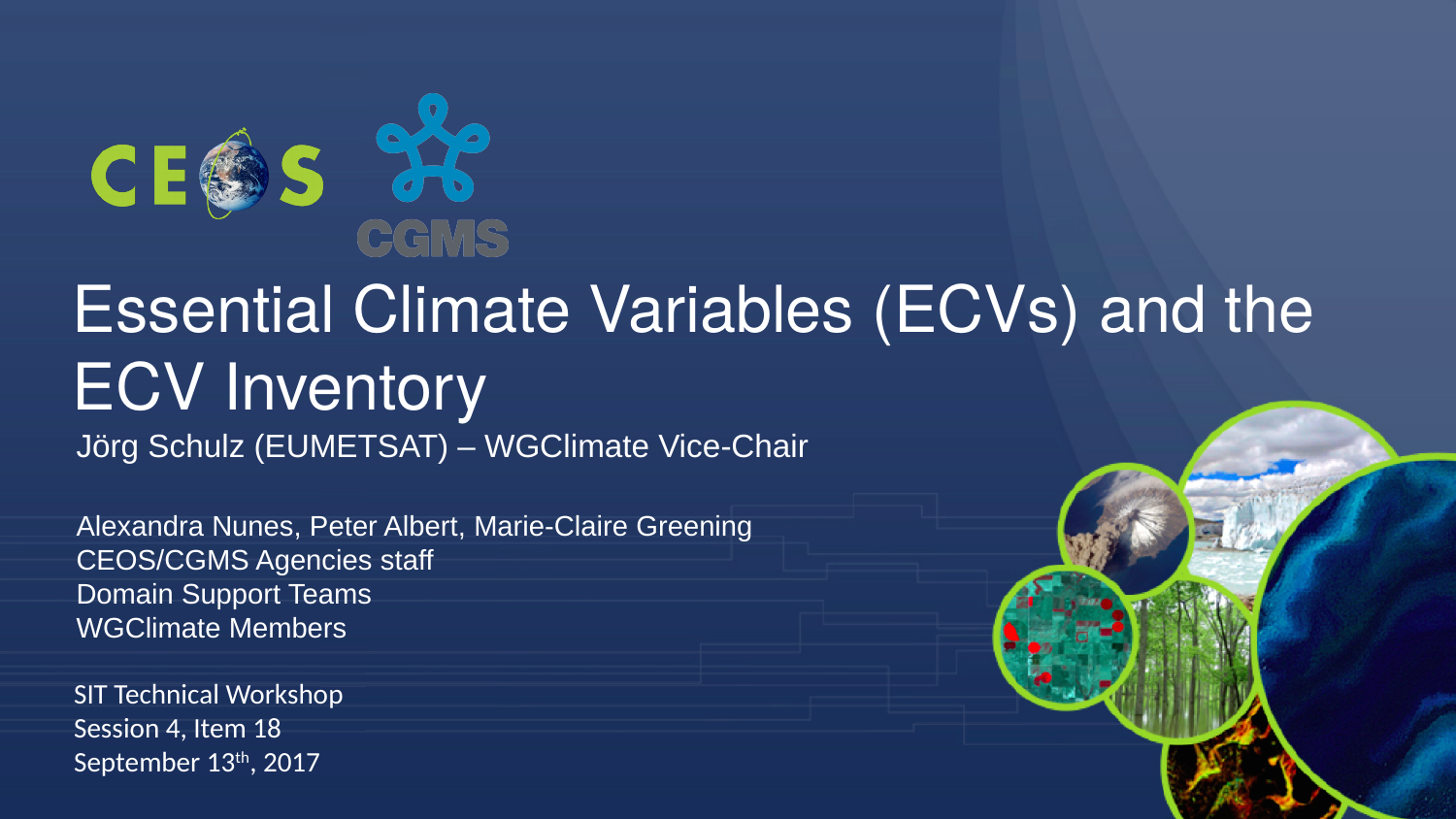

# Essential Climate Variables (ECVs) and the ECV Inventory

Jörg Schulz (EUMETSAT) – WGClimate Vice-Chair

Alexandra Nunes, Peter Albert, Marie-Claire Greening
CEOS/CGMS Agencies staff
Domain Support Teams
WGClimate Members
SIT Technical Workshop
Session 4, Item 18
September 13th, 2017